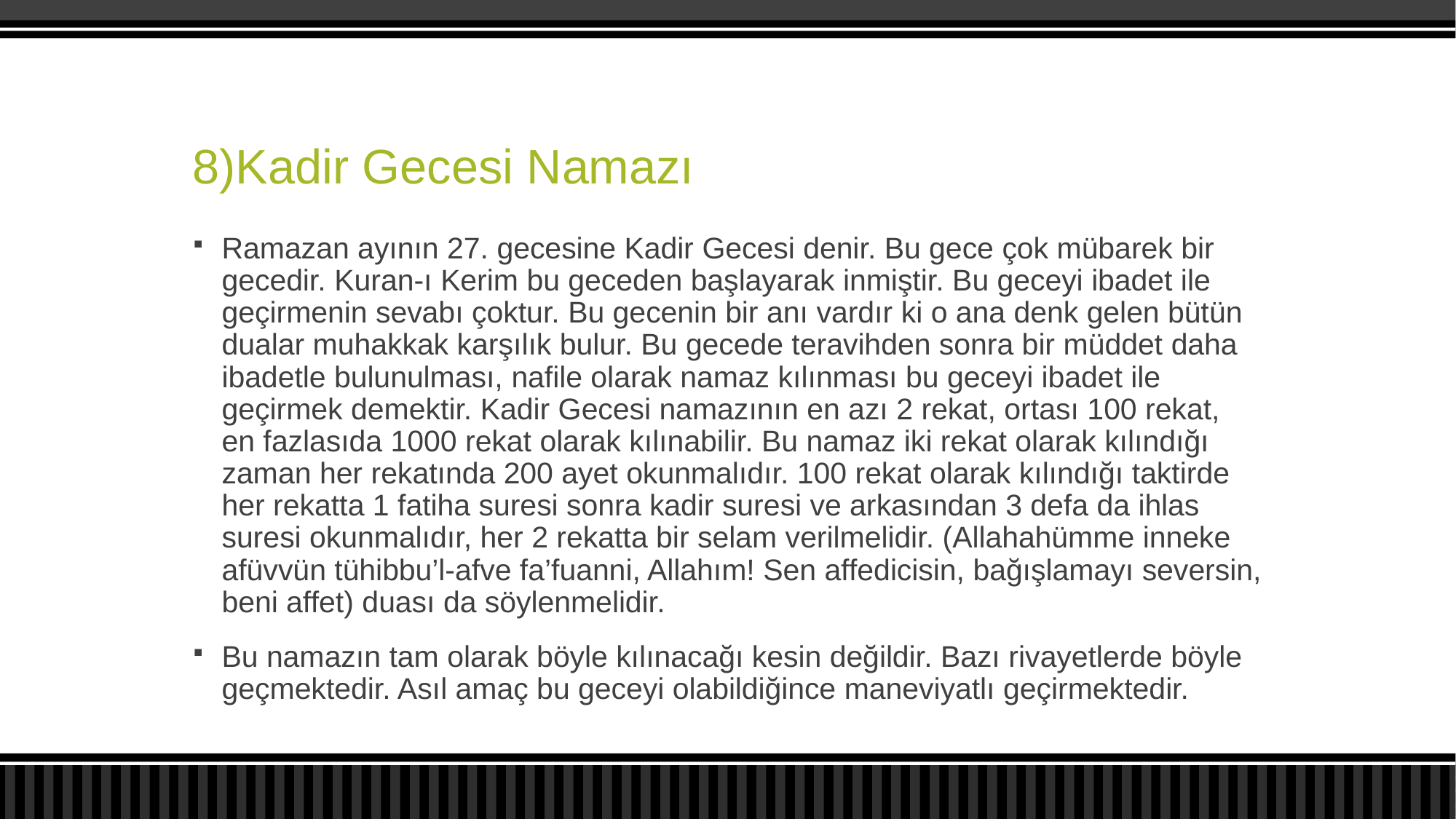

# 8)Kadir Gecesi Namazı
Ramazan ayının 27. gecesine Kadir Gecesi denir. Bu gece çok mübarek bir gecedir. Kuran-ı Kerim bu geceden başlayarak inmiştir. Bu geceyi ibadet ile geçirmenin sevabı çoktur. Bu gecenin bir anı vardır ki o ana denk gelen bütün dualar muhakkak karşılık bulur. Bu gecede teravihden sonra bir müddet daha ibadetle bulunulması, nafile olarak namaz kılınması bu geceyi ibadet ile geçirmek demektir. Kadir Gecesi namazının en azı 2 rekat, ortası 100 rekat, en fazlasıda 1000 rekat olarak kılınabilir. Bu namaz iki rekat olarak kılındığı zaman her rekatında 200 ayet okunmalıdır. 100 rekat olarak kılındığı taktirde her rekatta 1 fatiha suresi sonra kadir suresi ve arkasından 3 defa da ihlas suresi okunmalıdır, her 2 rekatta bir selam verilmelidir. (Allahahümme inneke afüvvün tühibbu’l-afve fa’fuanni, Allahım! Sen affedicisin, bağışlamayı seversin, beni affet) duası da söylenmelidir.
Bu namazın tam olarak böyle kılınacağı kesin değildir. Bazı rivayetlerde böyle geçmektedir. Asıl amaç bu geceyi olabildiğince maneviyatlı geçirmektedir.